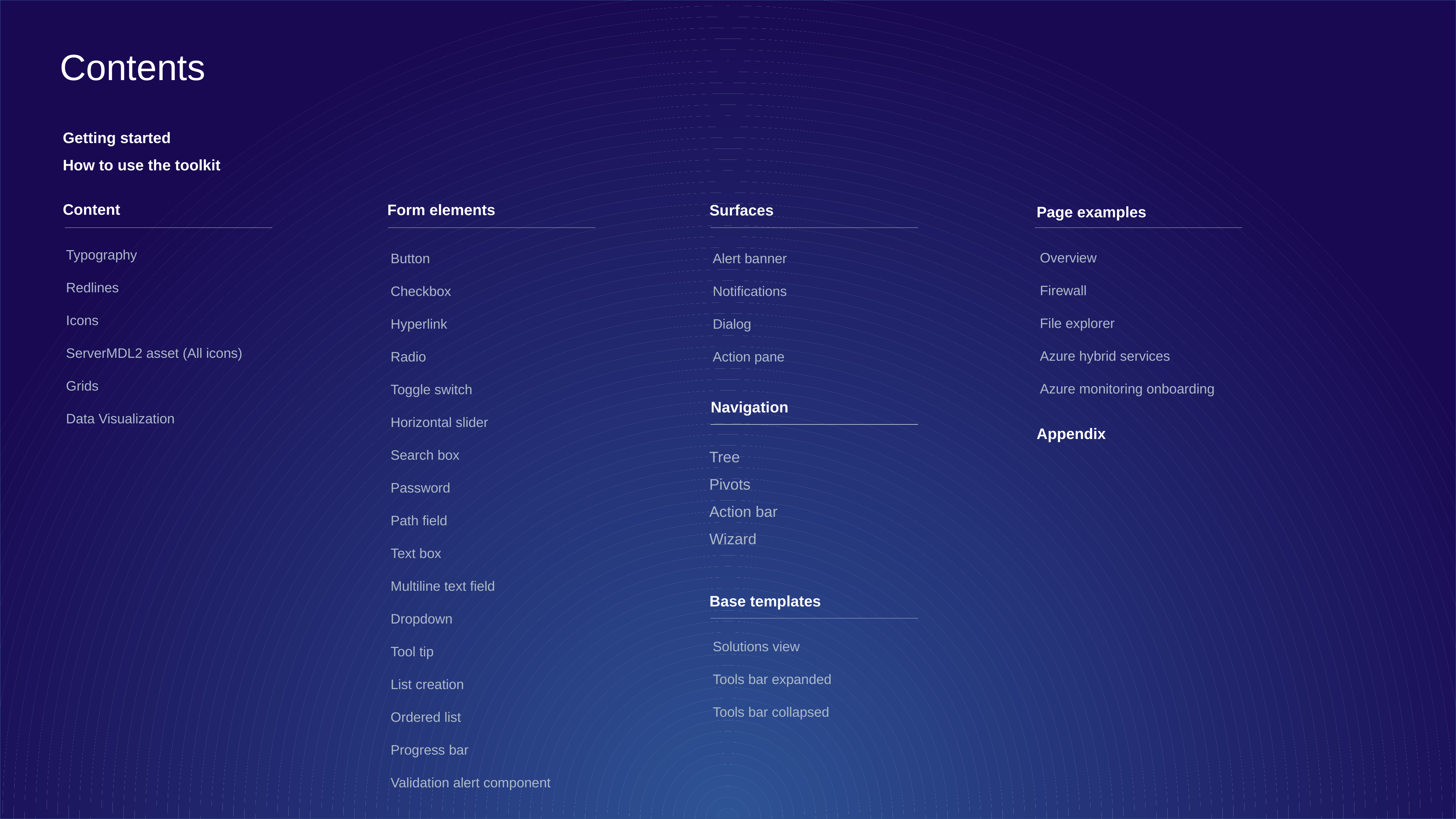

Contents
Getting started
How to use the toolkit
Content
Form elements

Surfaces

Page examples
Typography
Redlines
Icons
ServerMDL2 asset (All icons)
Grids
Data Visualization

Overview
Firewall
File explorer
Azure hybrid services
Azure monitoring onboarding
Button
Checkbox
Hyperlink
Radio
Toggle switch
Horizontal slider
Search box
Password
Path field
Text box
Multiline text field
Dropdown
Tool tip
List creation
Ordered list
Progress bar
Validation alert component
Alert banner
Notifications
Dialog
Action pane
Navigation
Appendix
Tree
Pivots
Action bar
Wizard
Base templates
Solutions view
Tools bar expanded
Tools bar collapsed